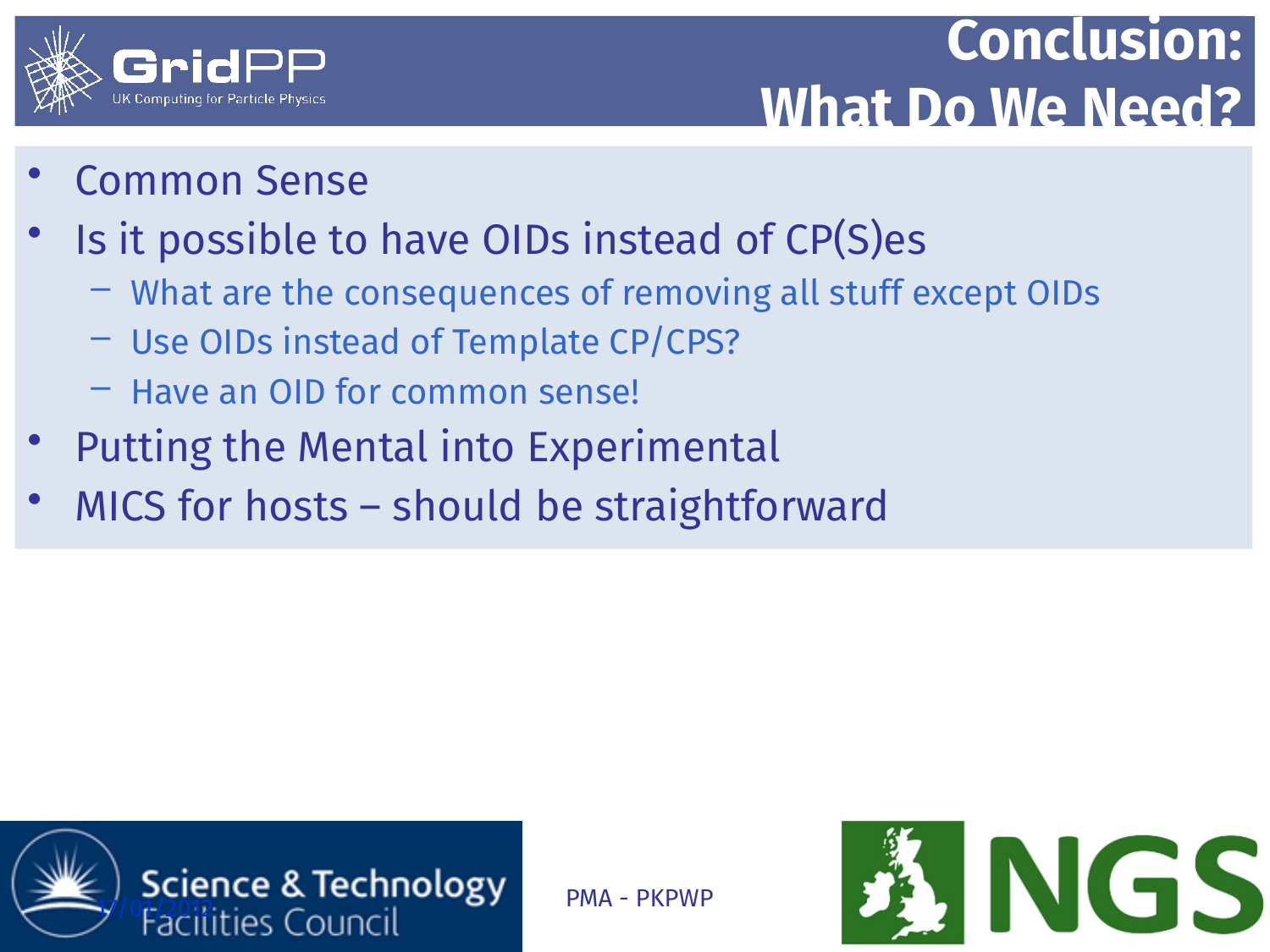

# Conclusion: What Do We Need?
Common Sense
Is it possible to have OIDs instead of CP(S)es
What are the consequences of removing all stuff except OIDs
Use OIDs instead of Template CP/CPS?
Have an OID for common sense!
Putting the Mental into Experimental
MICS for hosts – should be straightforward
PMA - PKPWP
17/01/2012
15